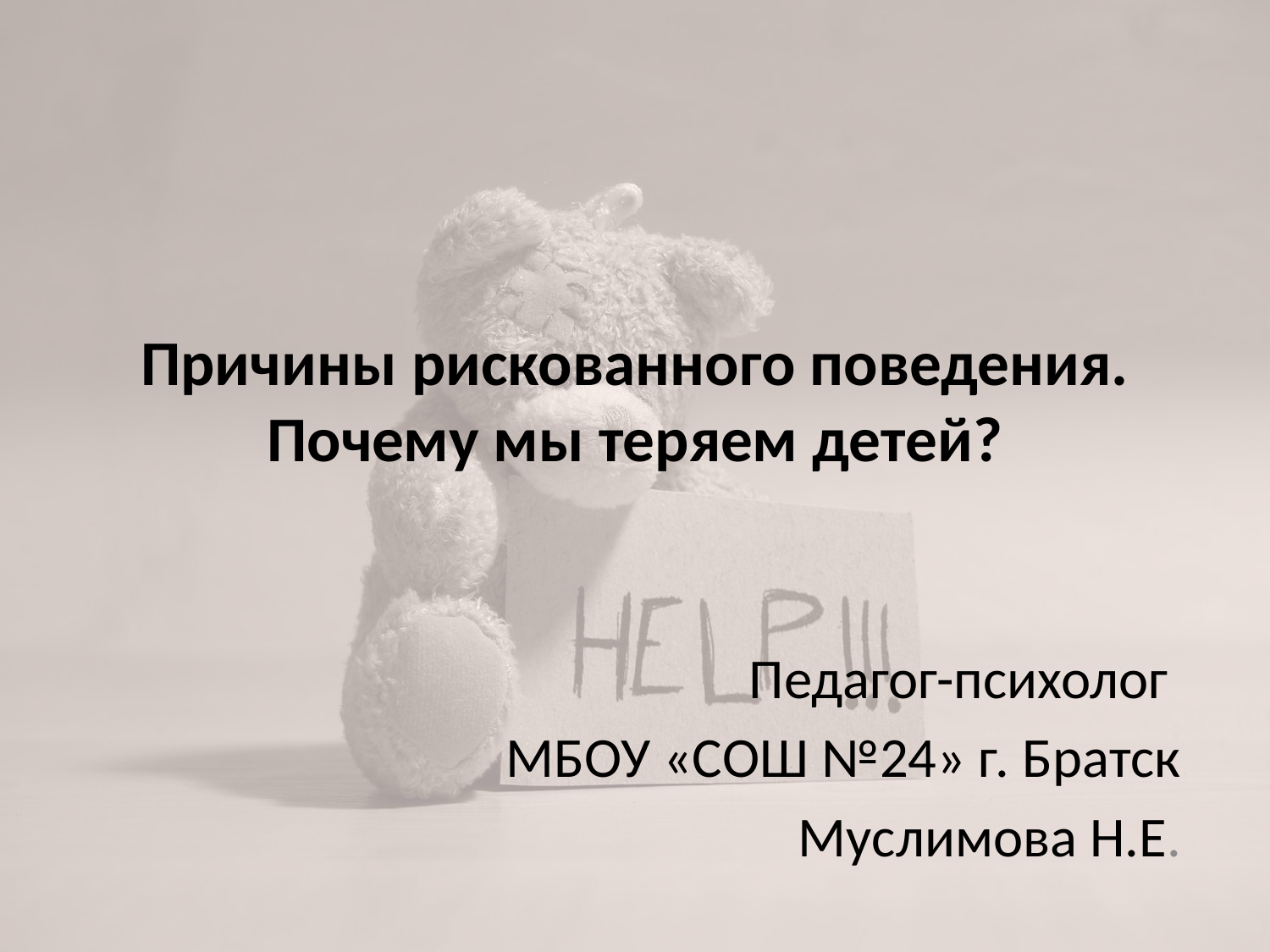

# Причины рискованного поведения. Почему мы теряем детей?
Педагог-психолог
МБОУ «СОШ №24» г. Братск
Муслимова Н.Е.